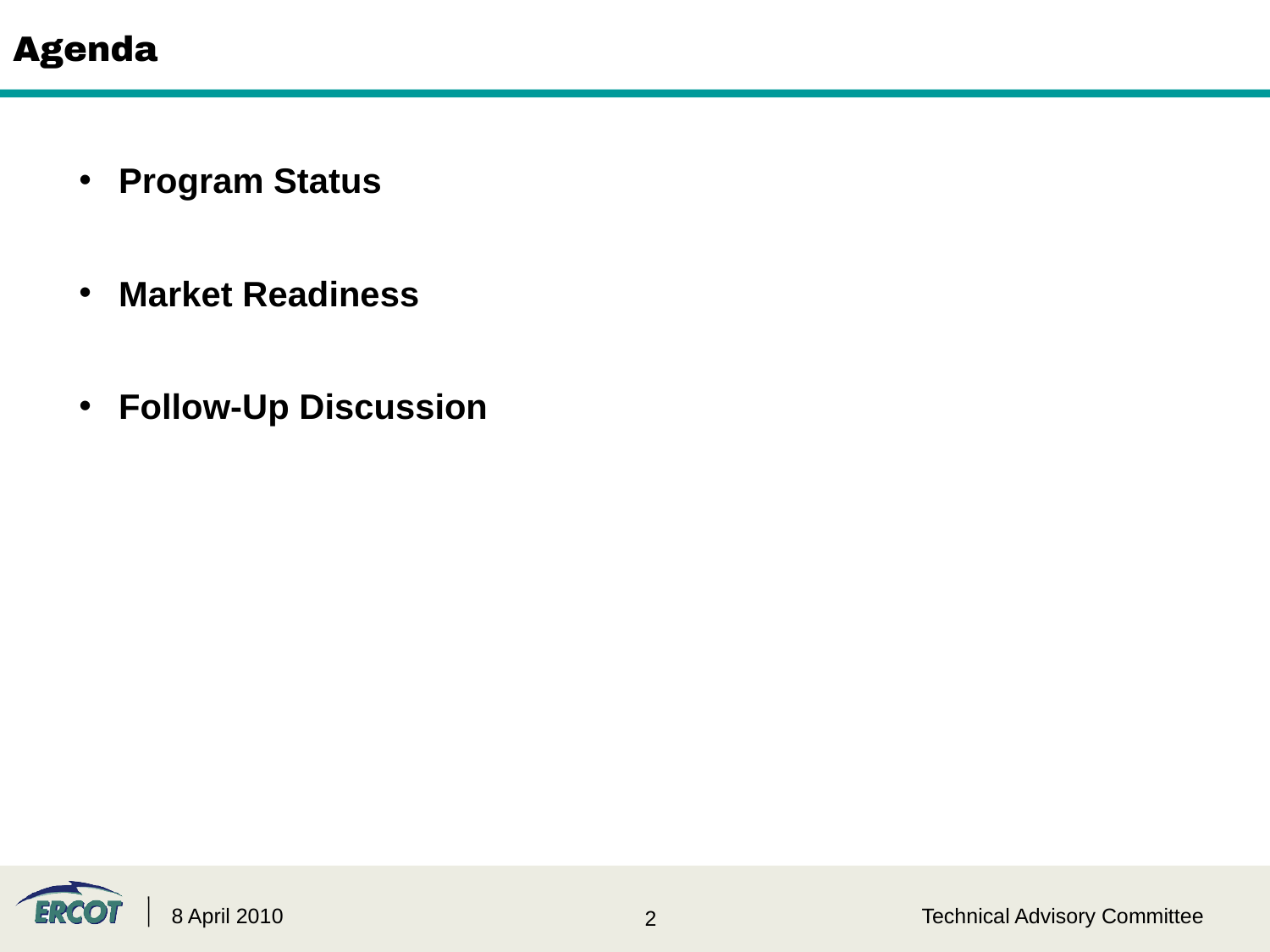

Agenda
Program Status

Market Readiness

Follow-Up Discussion

8 April 2010
Technical Advisory Committee